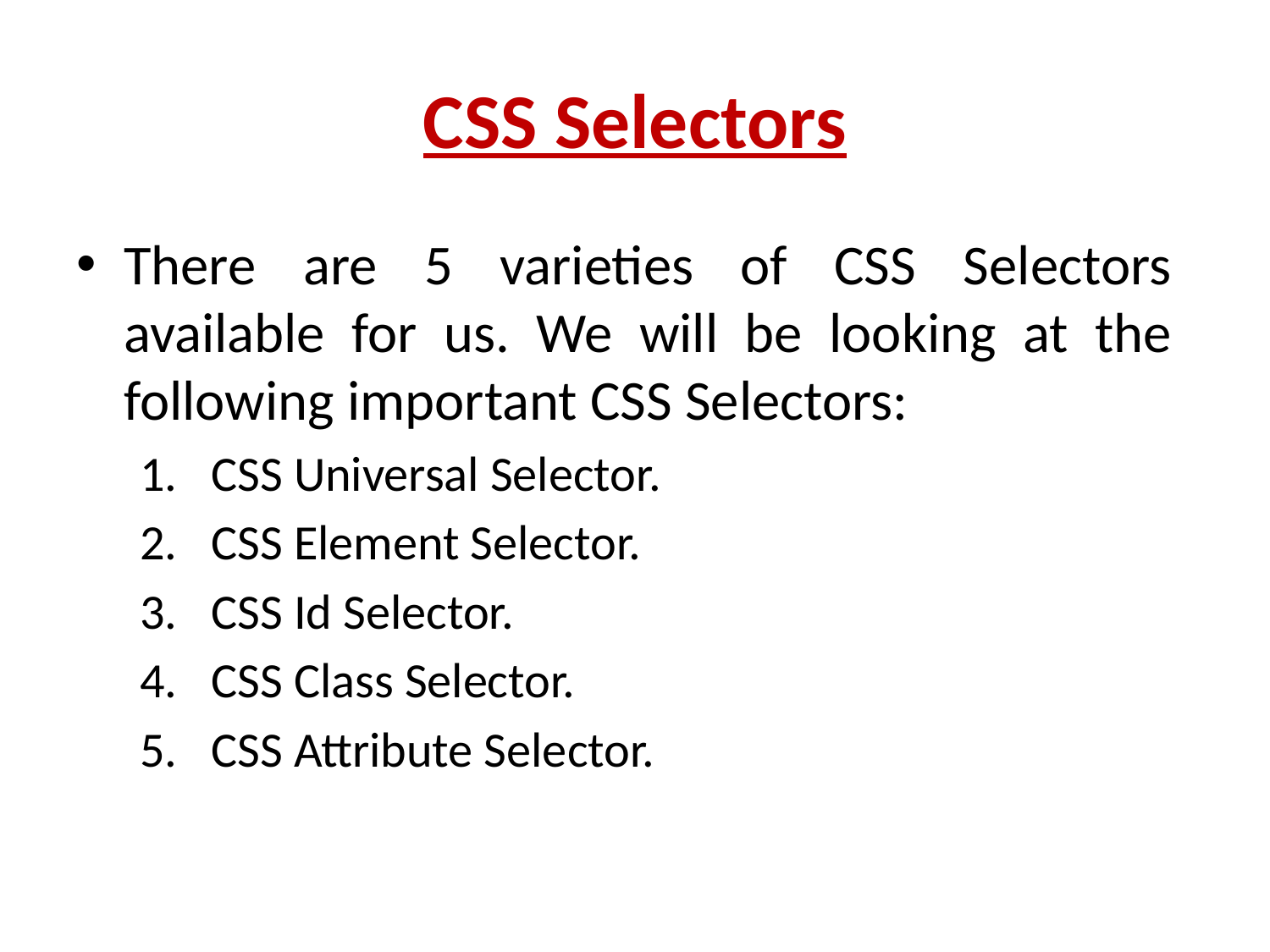

# CSS Selectors
There are 5 varieties of CSS Selectors available for us. We will be looking at the following important CSS Selectors:
CSS Universal Selector.
CSS Element Selector.
CSS Id Selector.
CSS Class Selector.
CSS Attribute Selector.